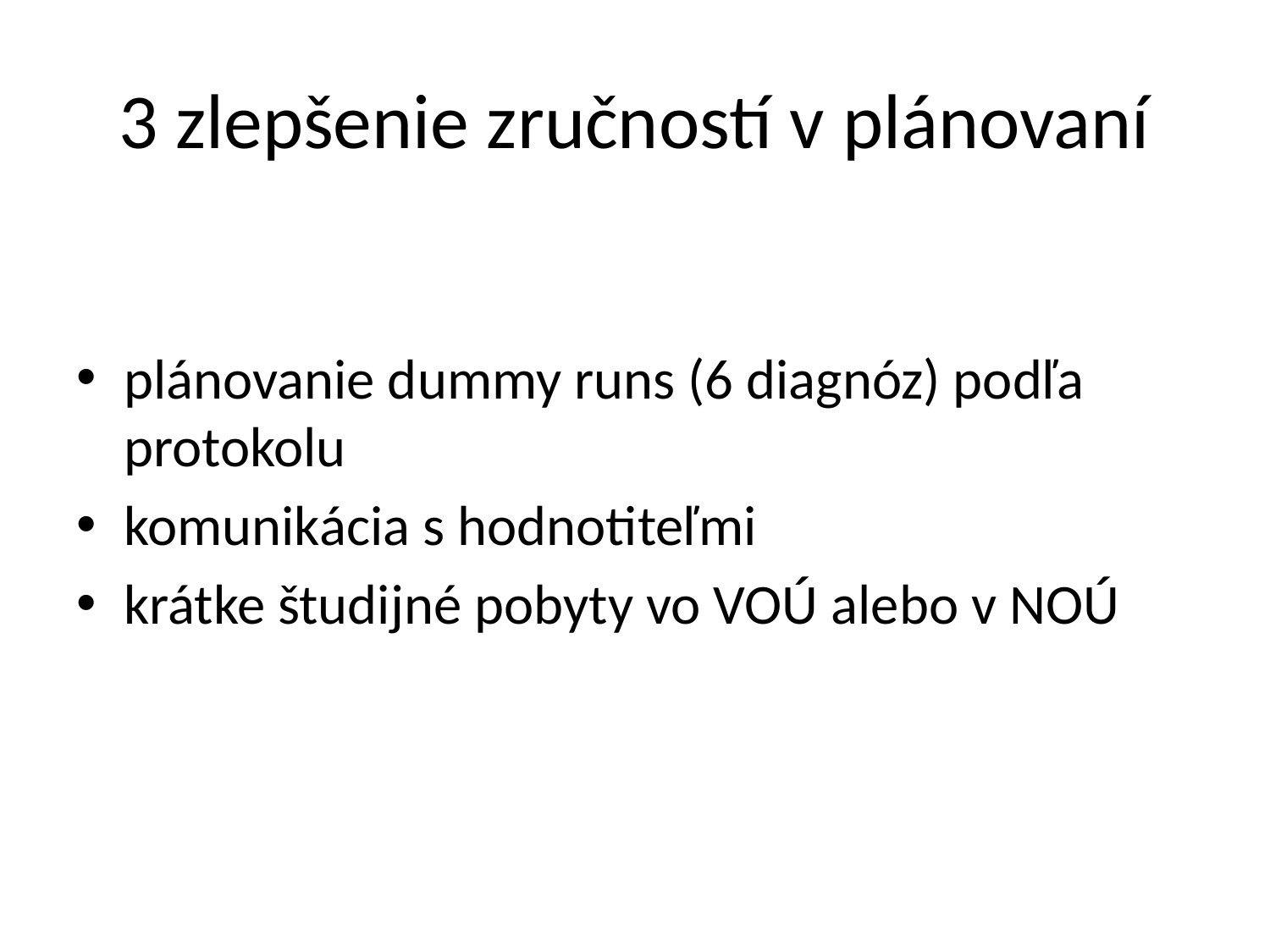

# 3 zlepšenie zručností v plánovaní
plánovanie dummy runs (6 diagnóz) podľa protokolu
komunikácia s hodnotiteľmi
krátke študijné pobyty vo VOÚ alebo v NOÚ